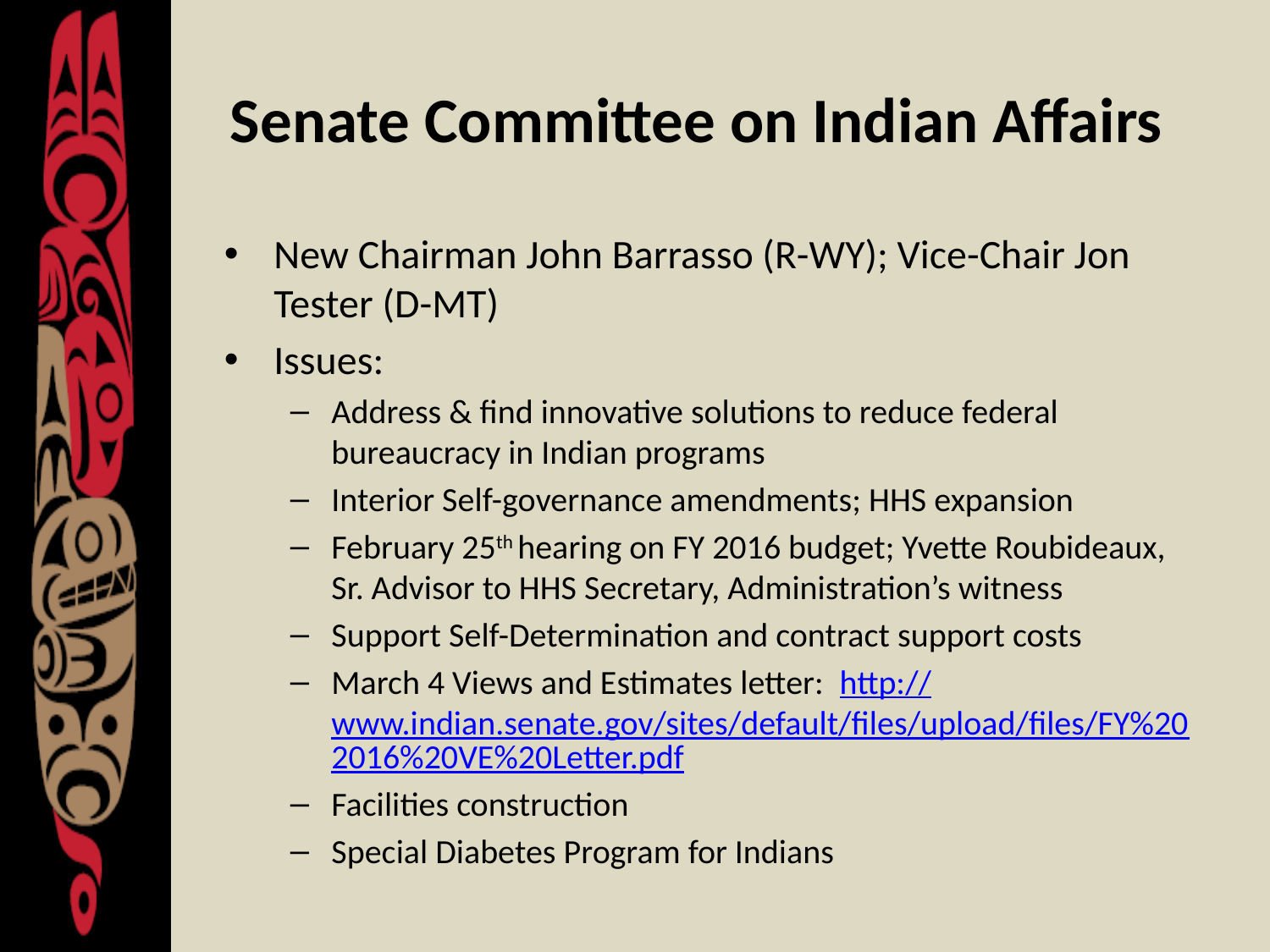

# Senate Committee on Indian Affairs
New Chairman John Barrasso (R-WY); Vice-Chair Jon Tester (D-MT)
Issues:
Address & find innovative solutions to reduce federal bureaucracy in Indian programs
Interior Self-governance amendments; HHS expansion
February 25th hearing on FY 2016 budget; Yvette Roubideaux, Sr. Advisor to HHS Secretary, Administration’s witness
Support Self-Determination and contract support costs
March 4 Views and Estimates letter:  http://www.indian.senate.gov/sites/default/files/upload/files/FY%202016%20VE%20Letter.pdf
Facilities construction
Special Diabetes Program for Indians